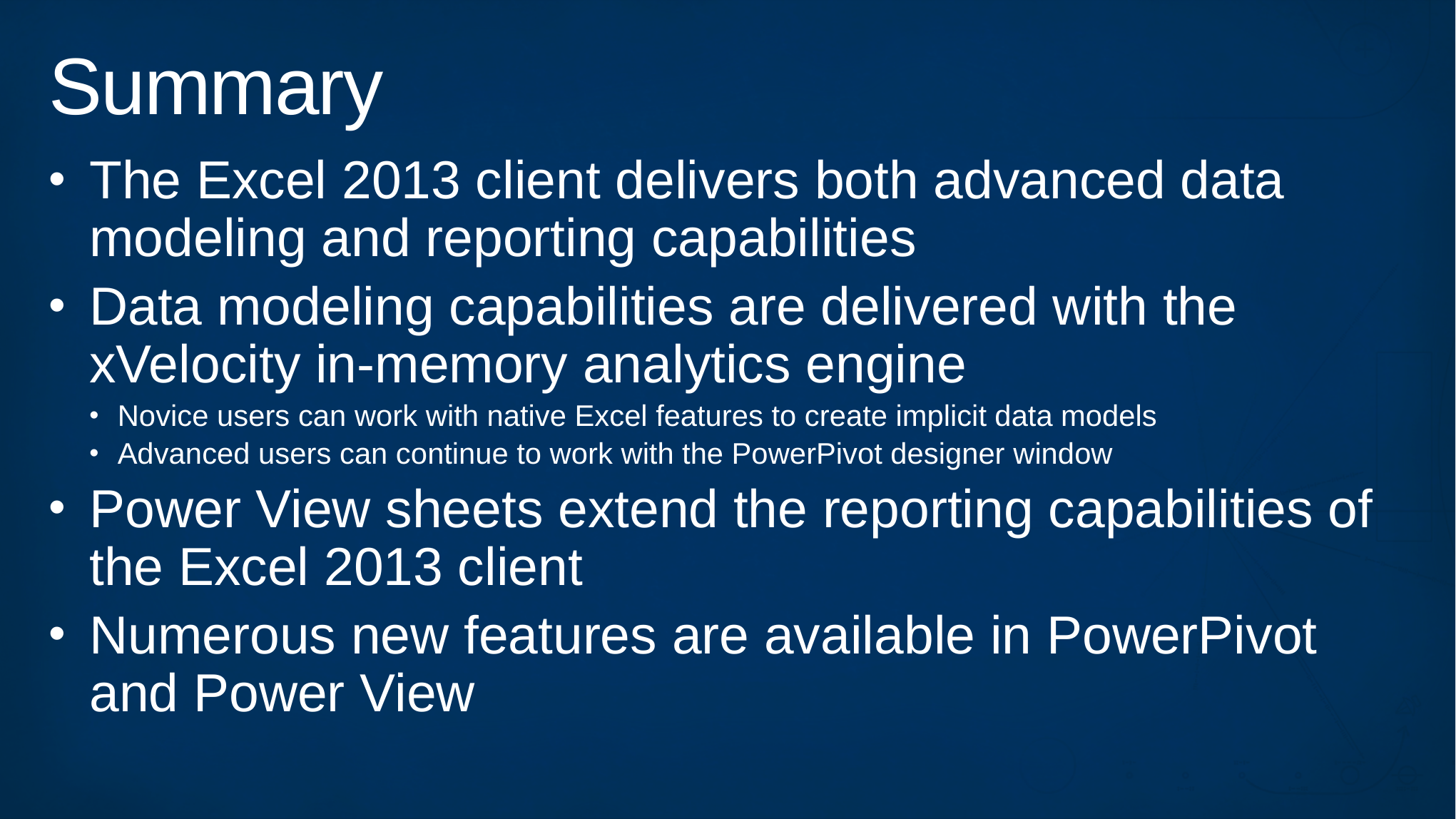

# Summary
The Excel 2013 client delivers both advanced data modeling and reporting capabilities
Data modeling capabilities are delivered with the xVelocity in-memory analytics engine
Novice users can work with native Excel features to create implicit data models
Advanced users can continue to work with the PowerPivot designer window
Power View sheets extend the reporting capabilities of the Excel 2013 client
Numerous new features are available in PowerPivot and Power View